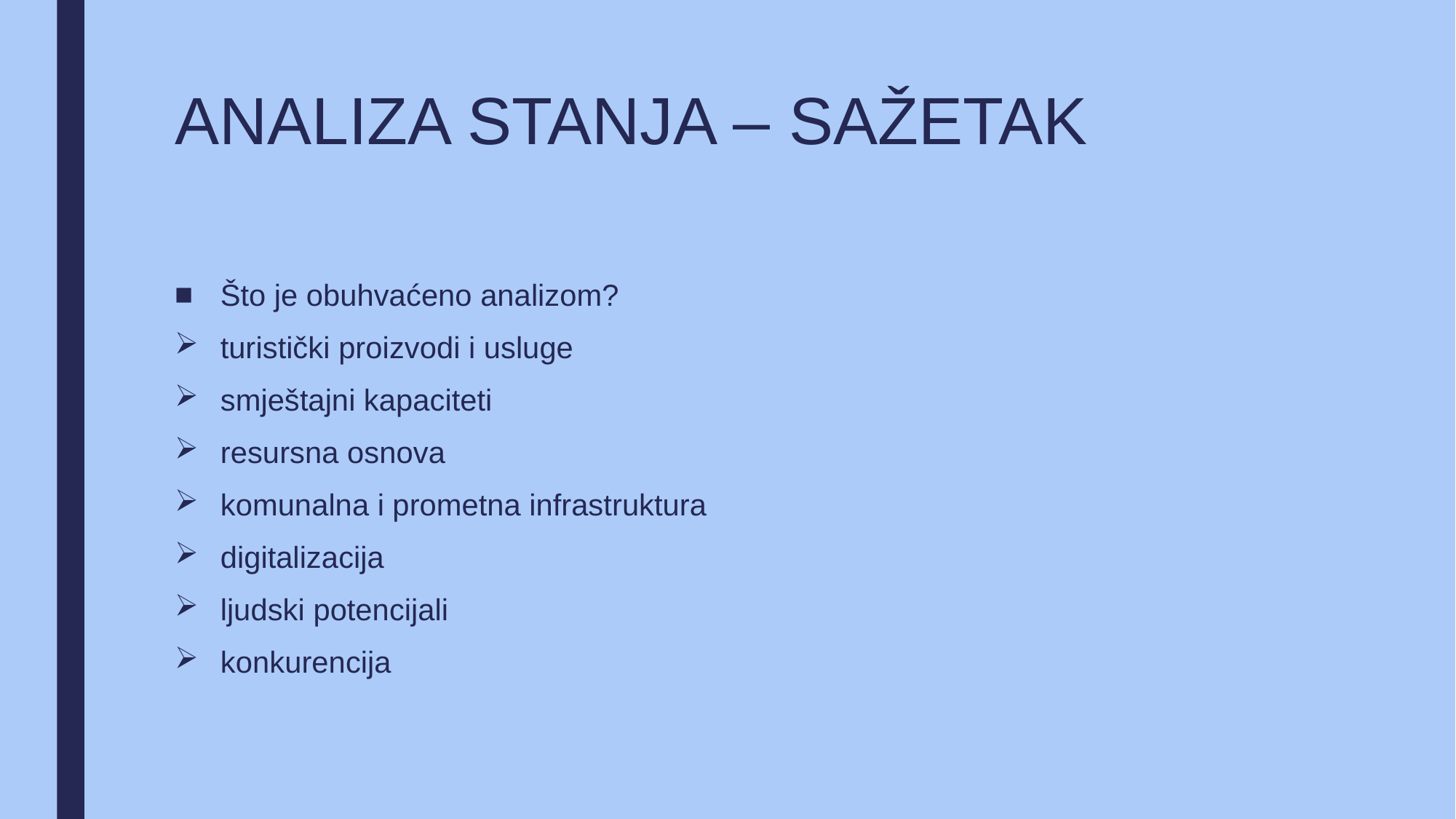

# ANALIZA STANJA – SAŽETAK
Što je obuhvaćeno analizom?
turistički proizvodi i usluge
smještajni kapaciteti
resursna osnova
komunalna i prometna infrastruktura
digitalizacija
ljudski potencijali
konkurencija